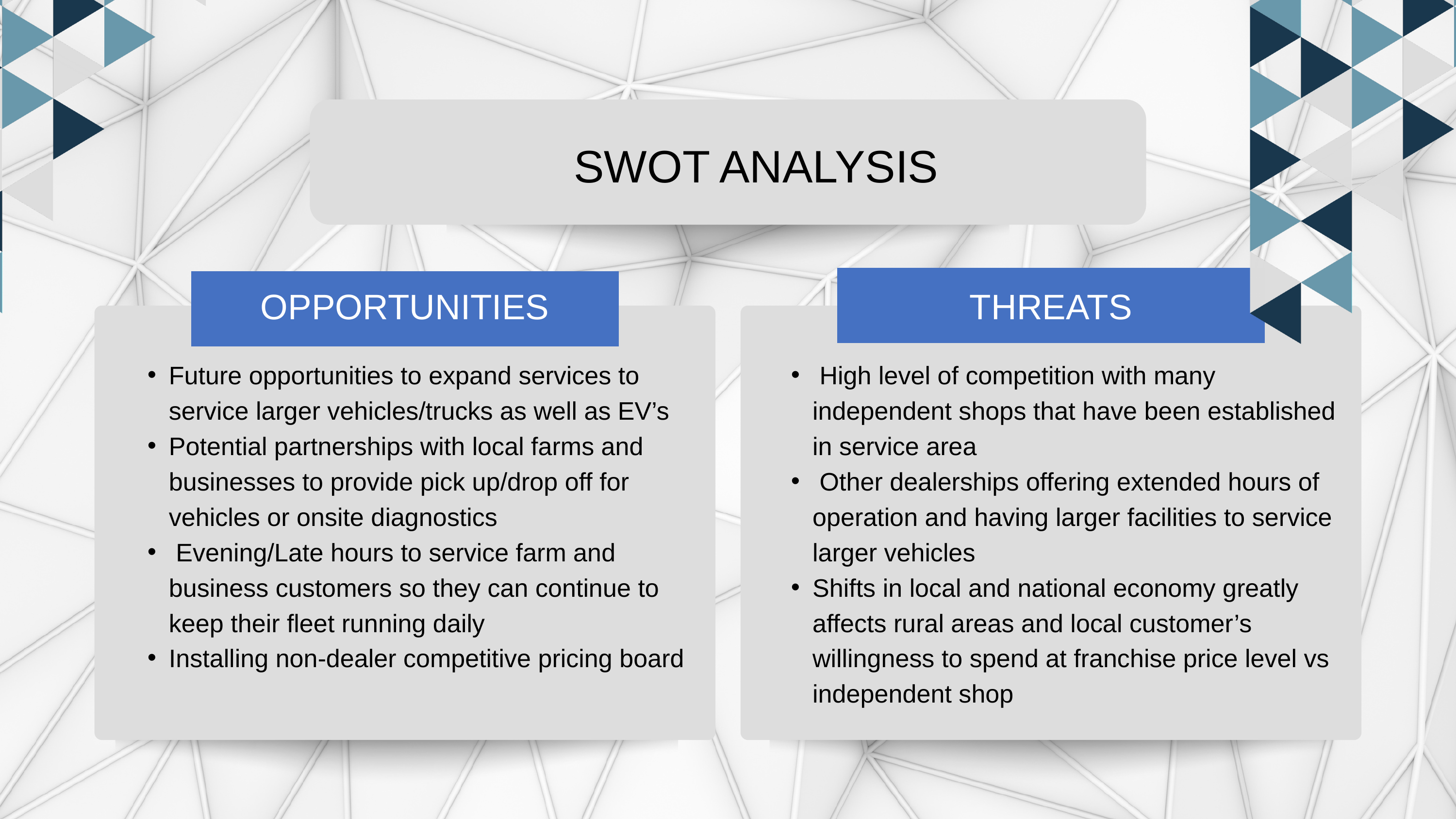

SWOT ANALYSIS

OPPORTUNITIES
THREATS

Future opportunities to expand services to service larger vehicles/trucks as well as EV’s
Potential partnerships with local farms and businesses to provide pick up/drop off for vehicles or onsite diagnostics
 Evening/Late hours to service farm and business customers so they can continue to keep their fleet running daily
Installing non-dealer competitive pricing board

 High level of competition with many independent shops that have been established in service area
 Other dealerships offering extended hours of operation and having larger facilities to service larger vehicles
Shifts in local and national economy greatly affects rural areas and local customer’s willingness to spend at franchise price level vs independent shop